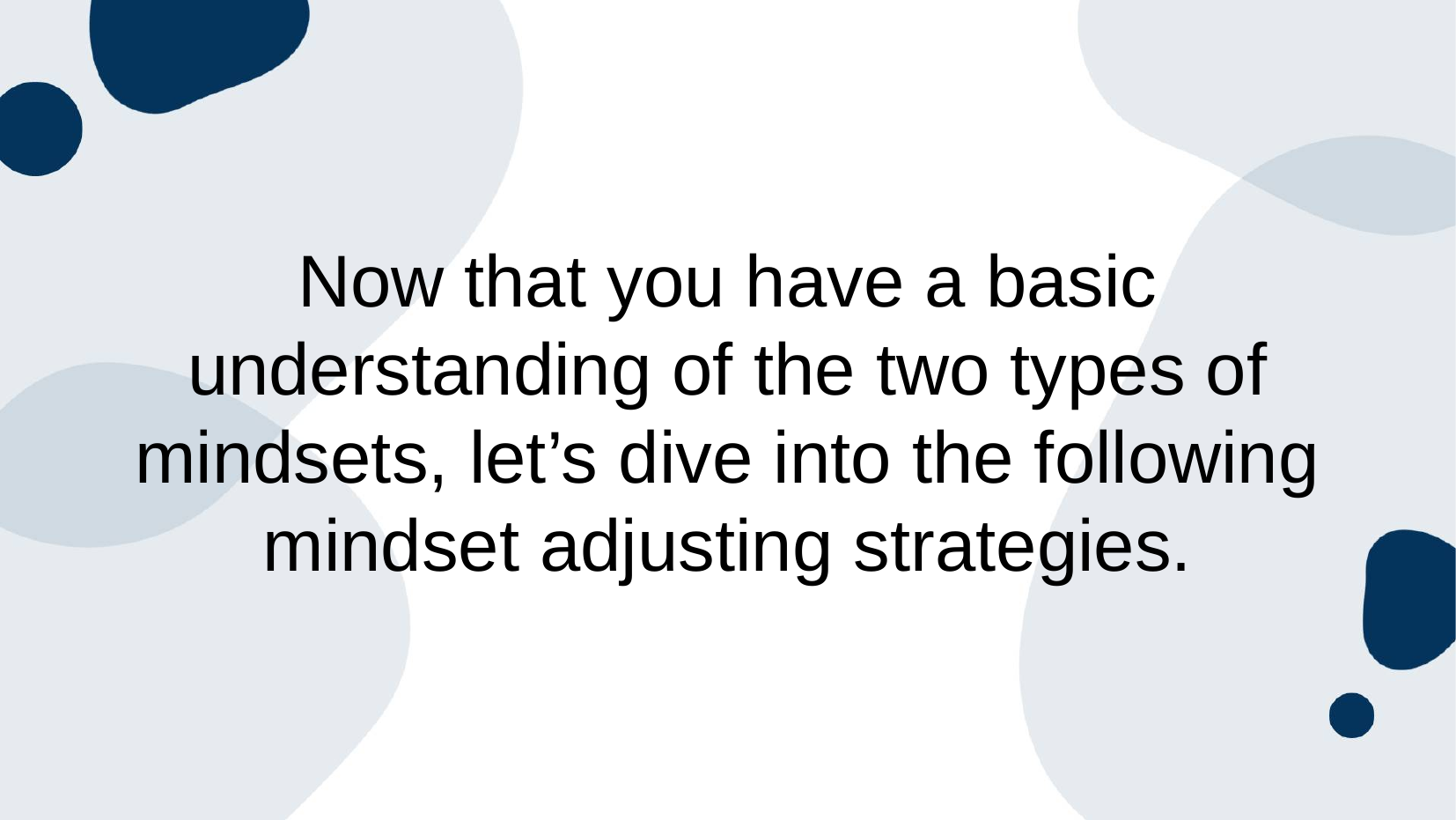

# Now that you have a basic understanding of the two types of mindsets, let’s dive into the following mindset adjusting strategies.